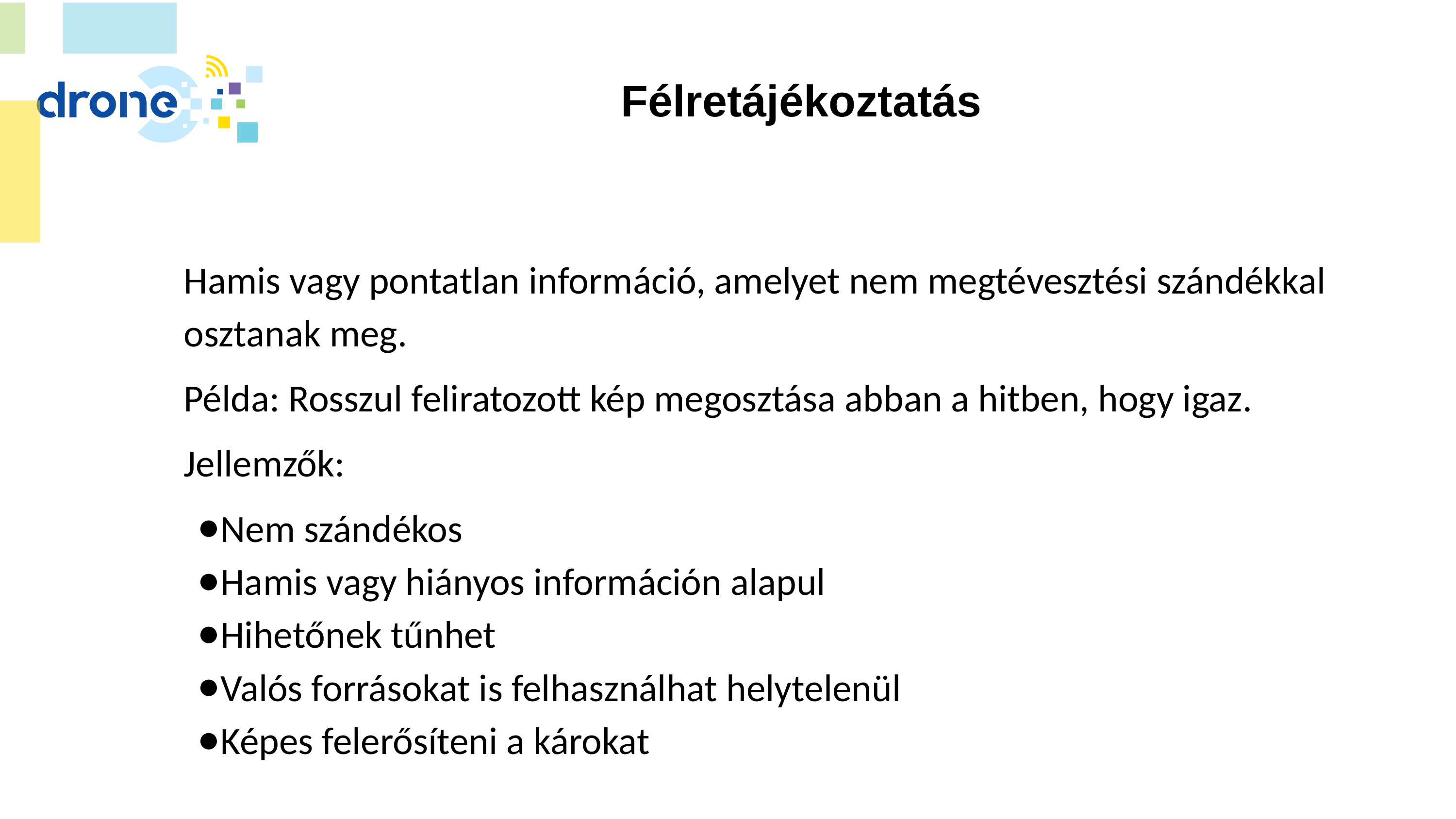

# Félretájékoztatás

Hamis vagy pontatlan információ, amelyet nem megtévesztési szándékkal osztanak meg.
Példa: Rosszul feliratozott kép megosztása abban a hitben, hogy igaz.
Jellemzők:
Nem szándékos
Hamis vagy hiányos információn alapul
Hihetőnek tűnhet
Valós forrásokat is felhasználhat helytelenül
Képes felerősíteni a károkat